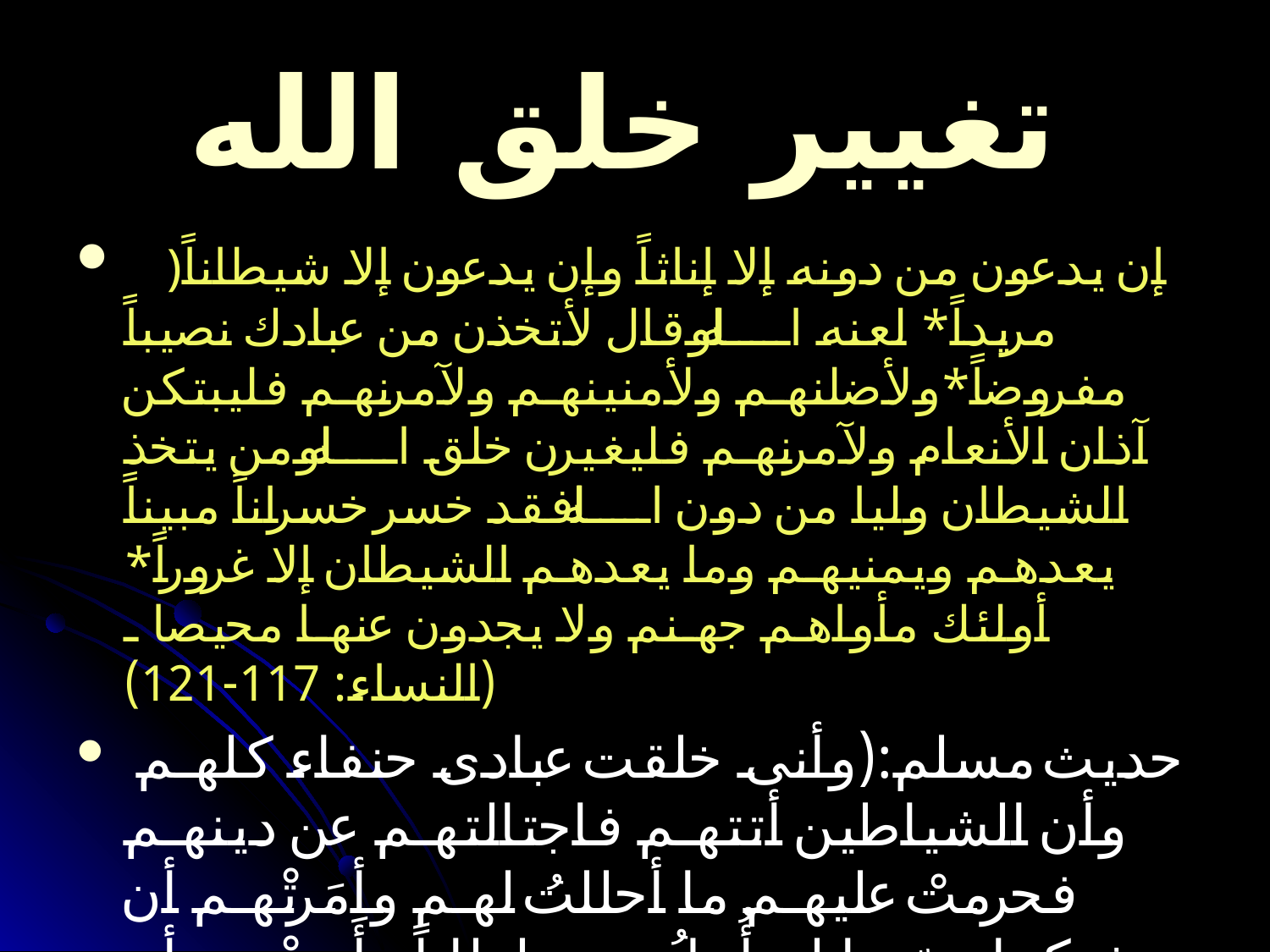

# تغيير خلق الله
   ﴿إن يدعون من دونه إلا إناثاً وإن يدعون إلا شيطاناً مريداً* لعنه الله وقال لأتخذن من عبادك نصيباً مفروضاً*ولأضلنهم ولأمنينهم ولآمرنهم فليبتكن آذان الأنعام ولآمرنهم فليغيرن خلق الله ومن يتخذ الشيطان وليا من دون الله فقد خسر خسراناً مبيناً يعدهم ويمنيهم وما يعدهم الشيطان إلا غروراً* أولئك مأواهم جهنم ولا يجدون عنها محيصا ﴾ (النساء: 117-121)
 حديث مسلم:(وأنى خلقت عبادى حنفاء كلهم وأن الشياطين أتتهم فاجتالتهم عن دينهم فحرمتْ عليهم ما أحللتُ لهم وأمَرتْهم أن يشركوا بىّ ما لم أُنزلُ به سلطاناً وأَمرتْهم أن يغيروا خلقى)